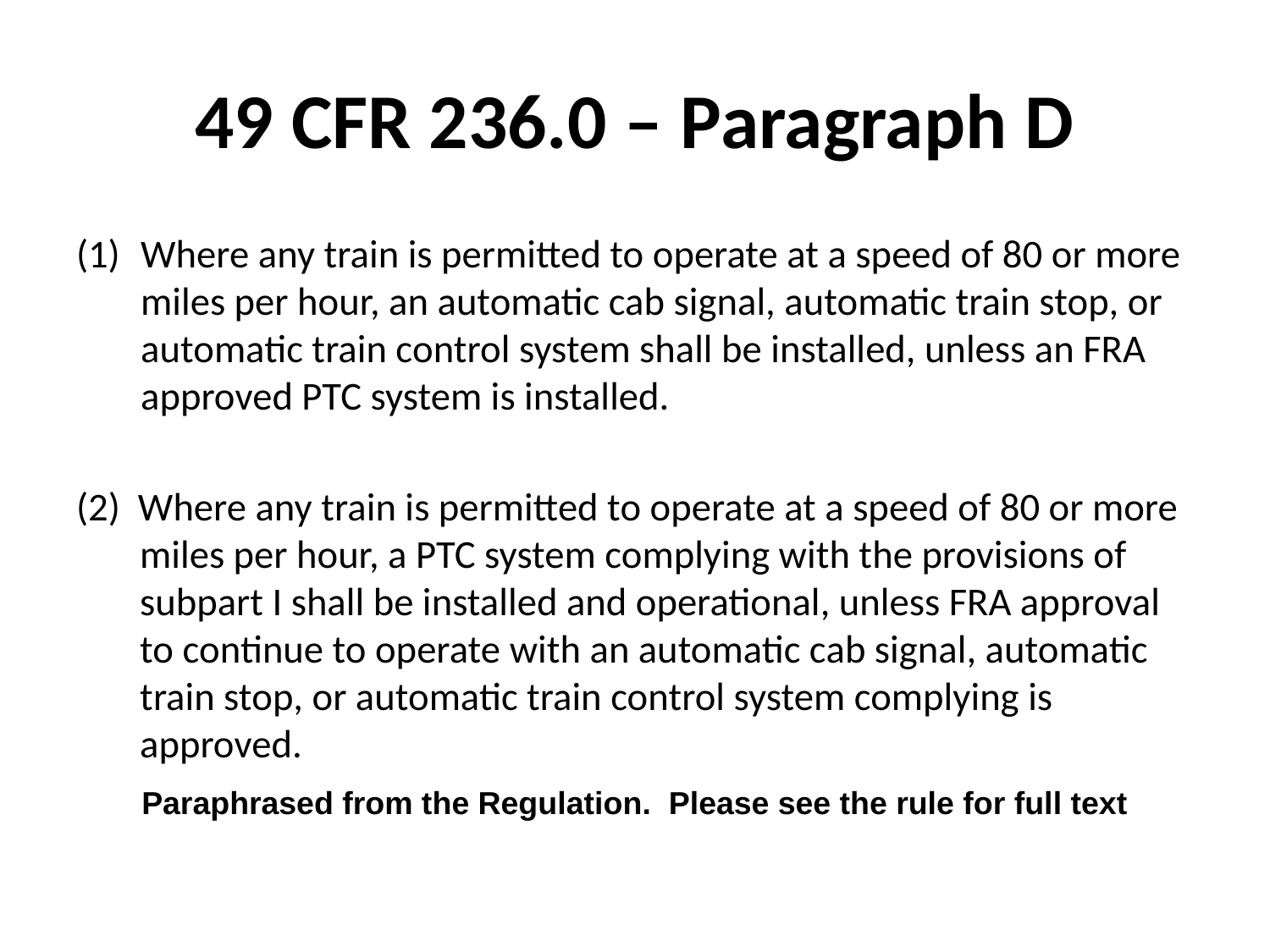

# 49 CFR 236.0 – Paragraph D
Where any train is permitted to operate at a speed of 80 or more miles per hour, an automatic cab signal, automatic train stop, or automatic train control system shall be installed, unless an FRA approved PTC system is installed.

(2)  Where any train is permitted to operate at a speed of 80 or more miles per hour, a PTC system complying with the provisions of subpart I shall be installed and operational, unless FRA approval to continue to operate with an automatic cab signal, automatic train stop, or automatic train control system complying is approved.

Paraphrased from the Regulation.  Please see the rule for full text